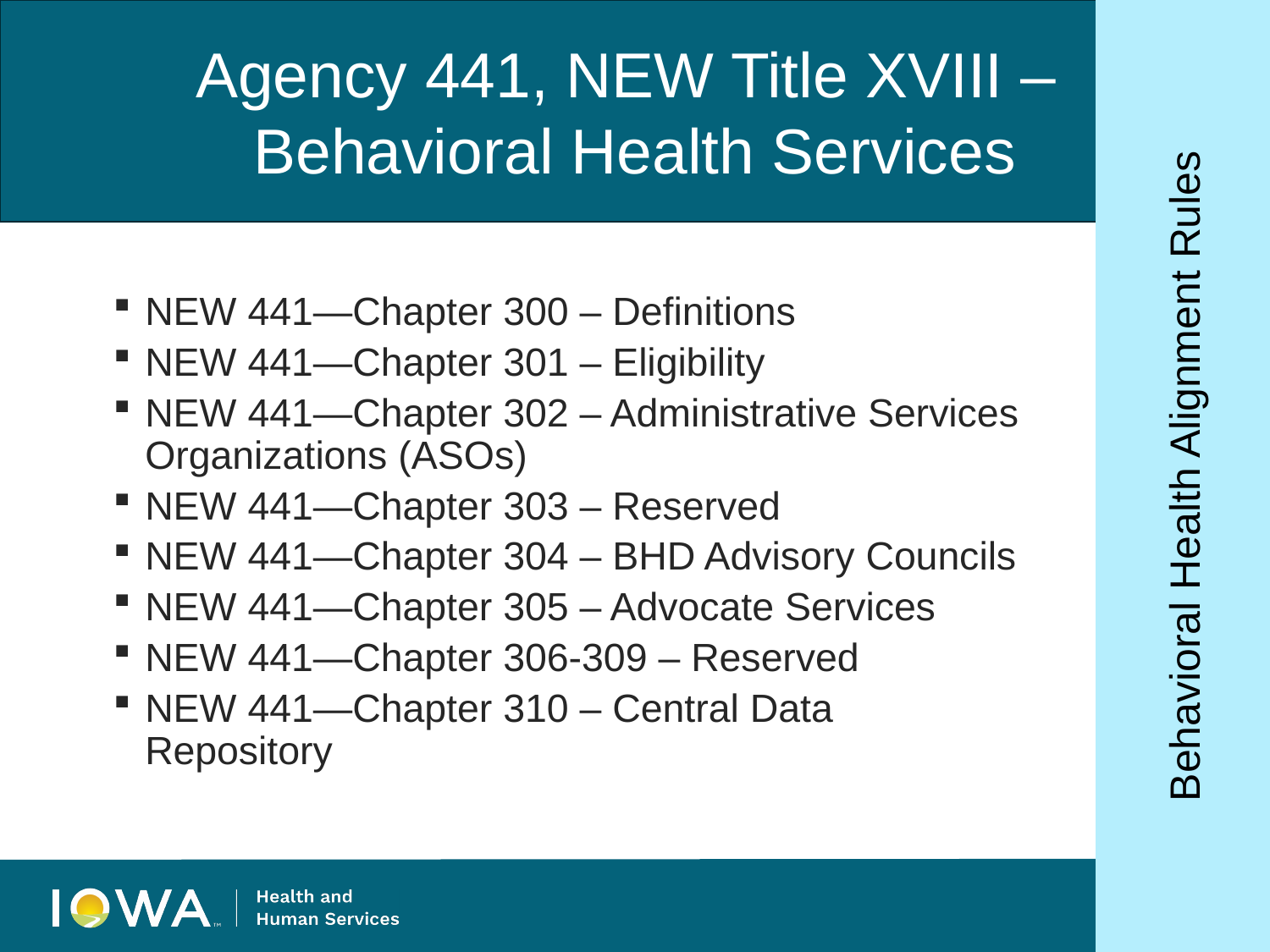

Agency 441, NEW Title XVIII –
Behavioral Health Services
NEW 441—Chapter 300 – Definitions
NEW 441—Chapter 301 – Eligibility
NEW 441—Chapter 302 – Administrative Services Organizations (ASOs)
NEW 441—Chapter 303 – Reserved
NEW 441—Chapter 304 – BHD Advisory Councils
NEW 441—Chapter 305 – Advocate Services
NEW 441—Chapter 306-309 – Reserved
NEW 441—Chapter 310 – Central Data Repository
Behavioral Health Alignment Rules